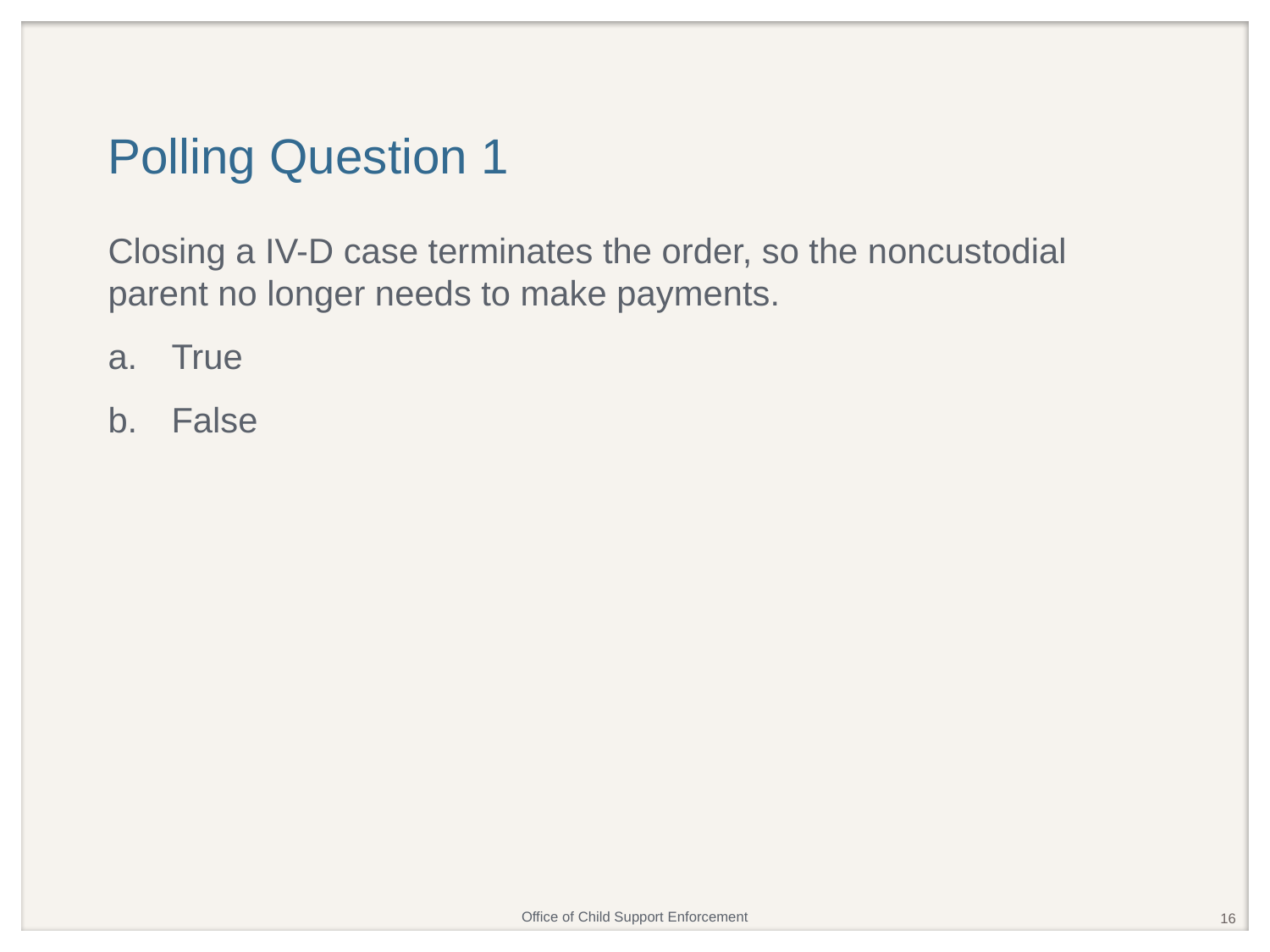

# Polling Question 1
Closing a IV-D case terminates the order, so the noncustodial parent no longer needs to make payments.
True
False
16